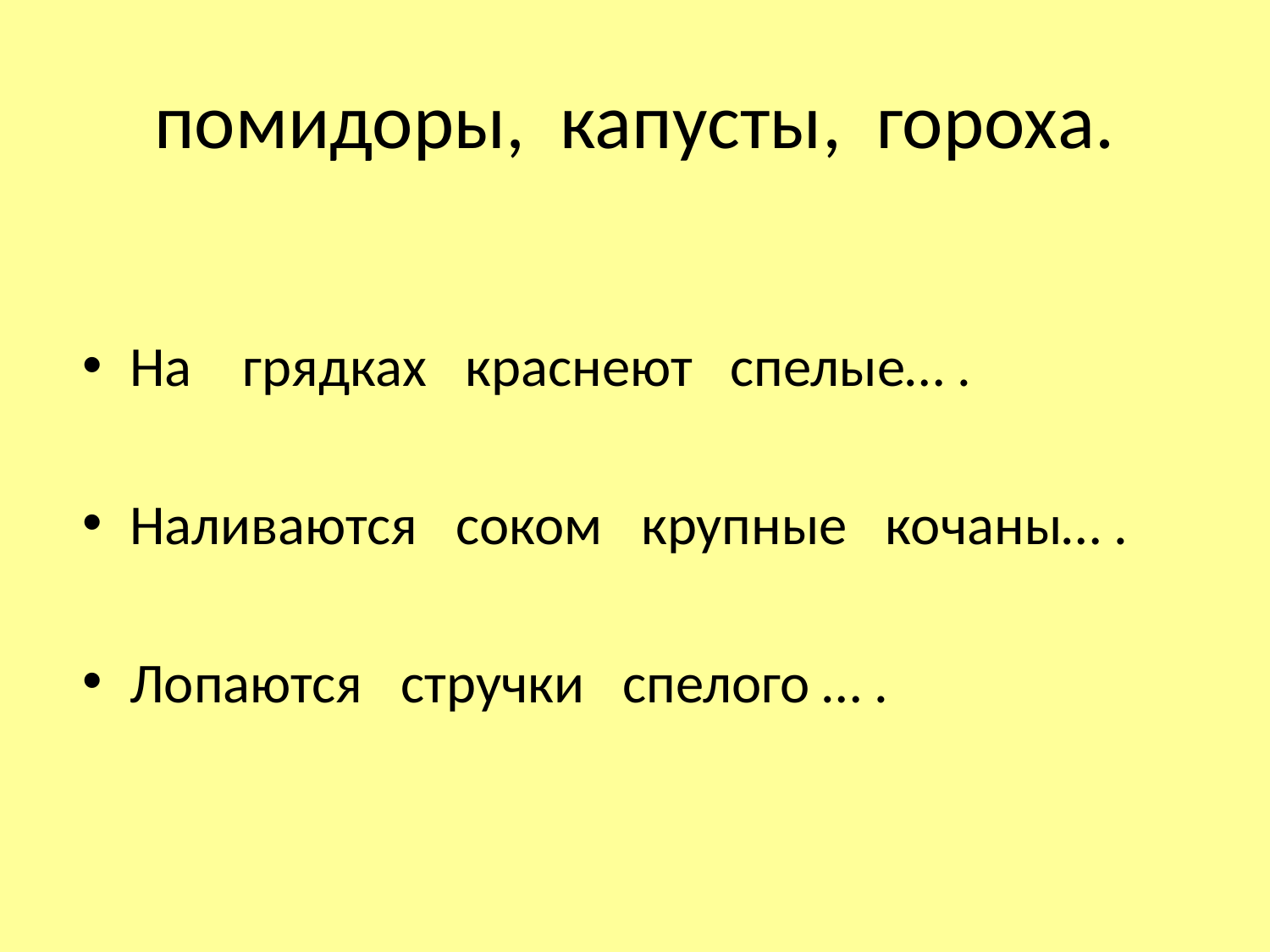

# помидоры,  капусты,  гороха.
На    грядках   краснеют   спелые… .

Наливаются   соком   крупные   кочаны… .

Лопаются   стручки   спелого … .